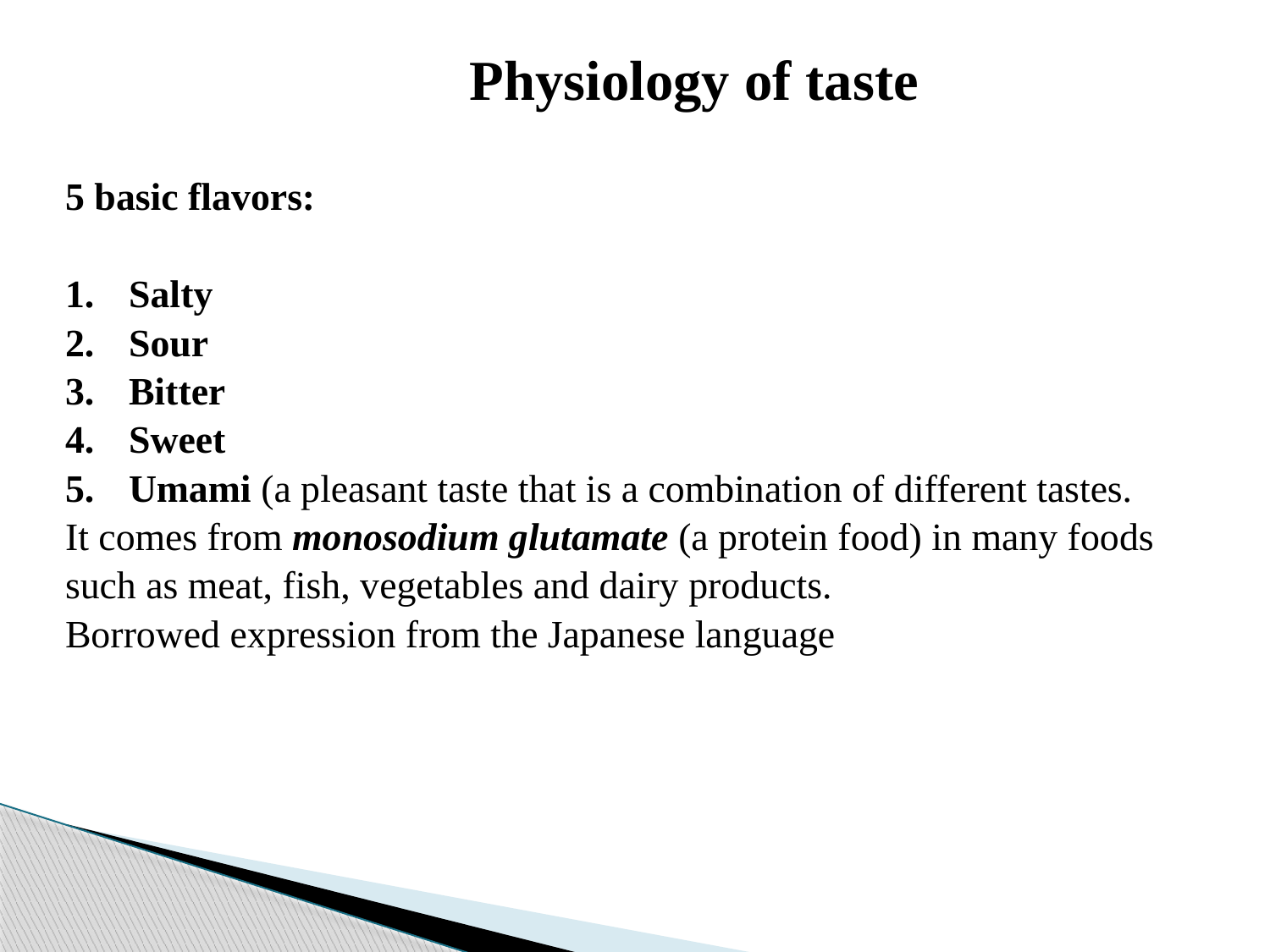

# Physiology of taste
5 basic flavors:

Salty
Sour
Bitter
Sweet
Umami (a pleasant taste that is a combination of different tastes.
It comes from monosodium glutamate (a protein food) in many foods
such as meat, fish, vegetables and dairy products.
Borrowed expression from the Japanese language